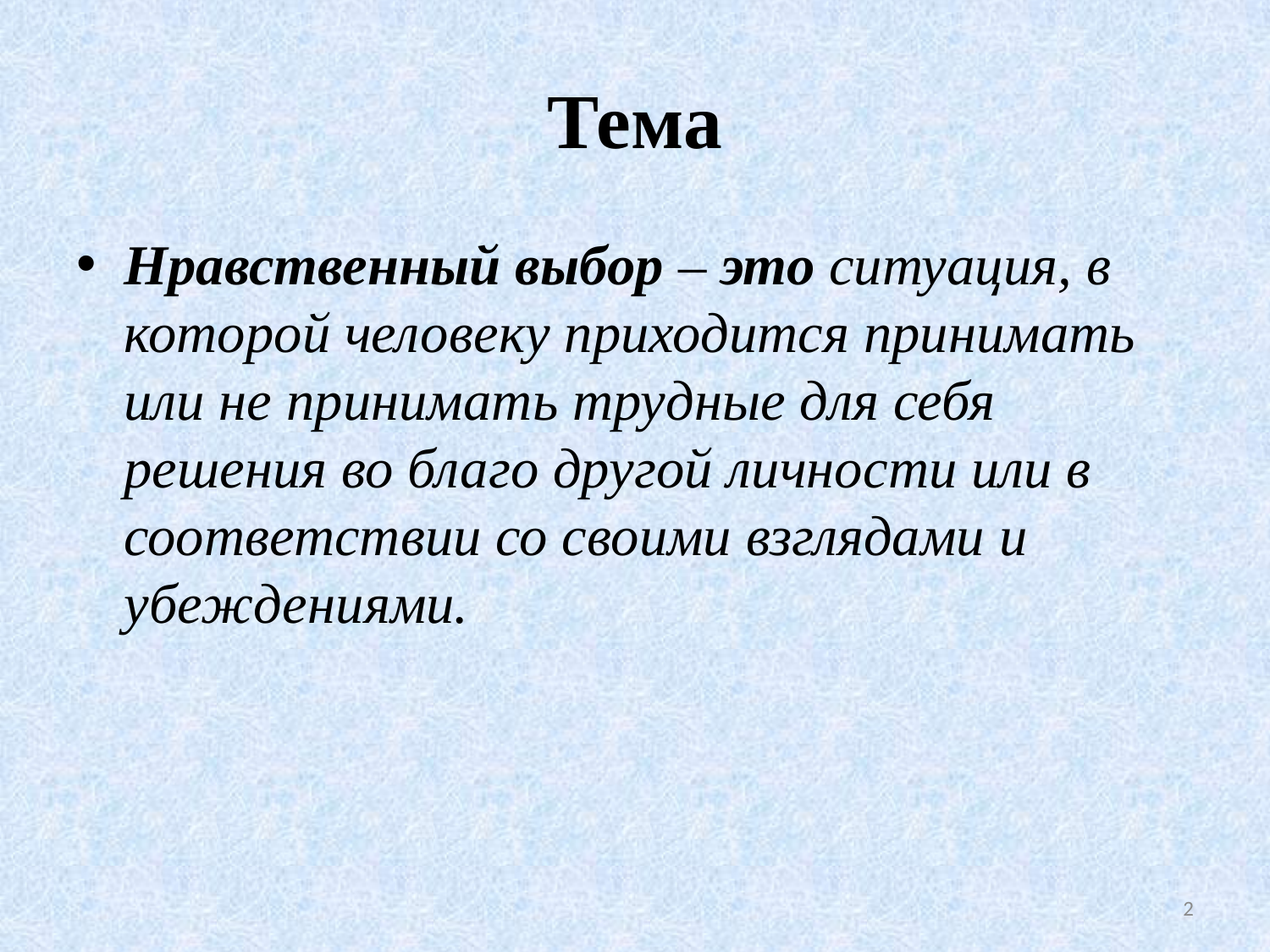

# Тема
Нравственный выбор – это ситуация, в которой человеку приходится принимать или не принимать трудные для себя решения во благо другой личности или в соответствии со своими взглядами и убеждениями.
2